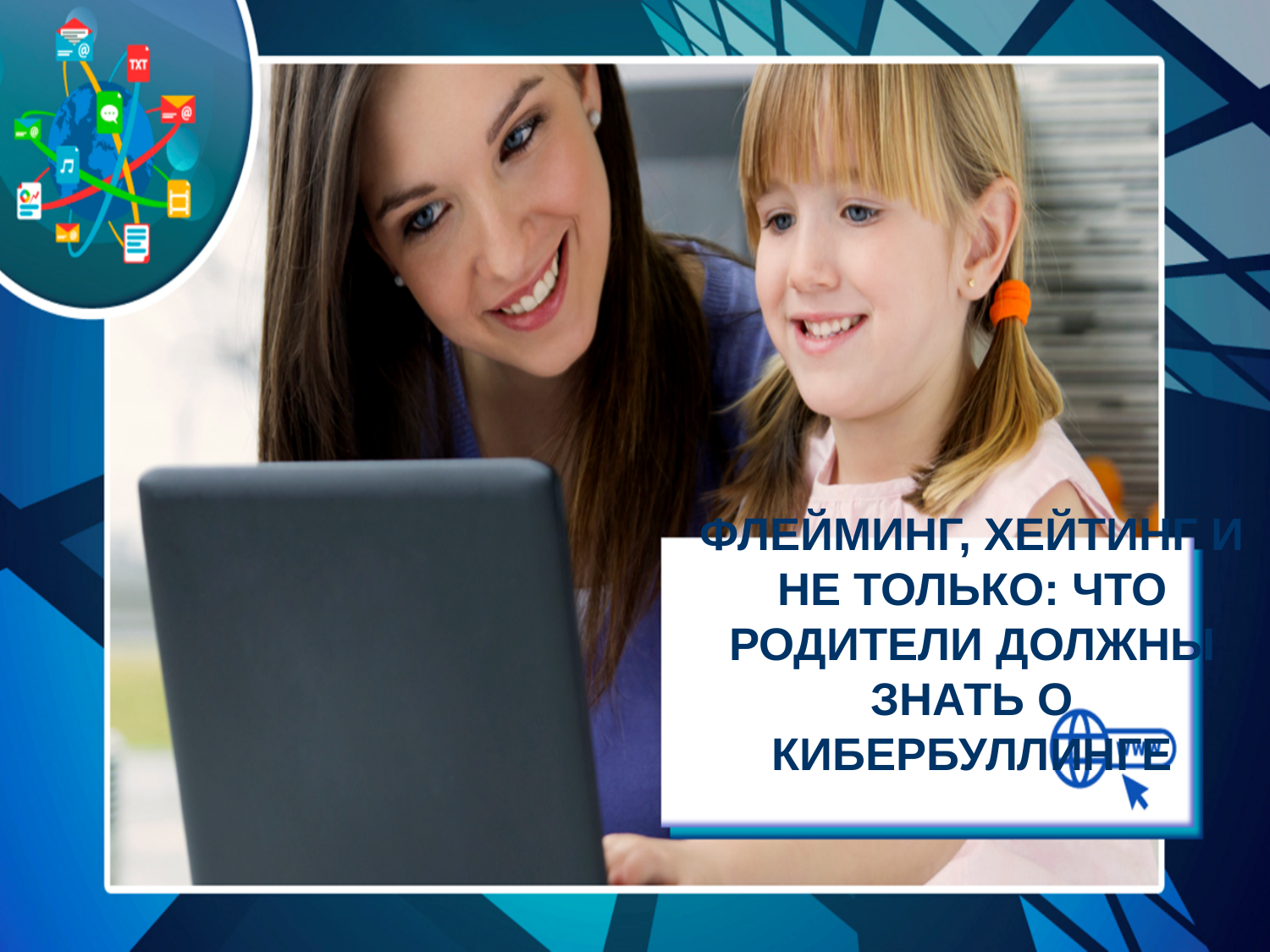

# Флейминг, хейтинг и не только: что родители должны знать о кибербуллинге
1